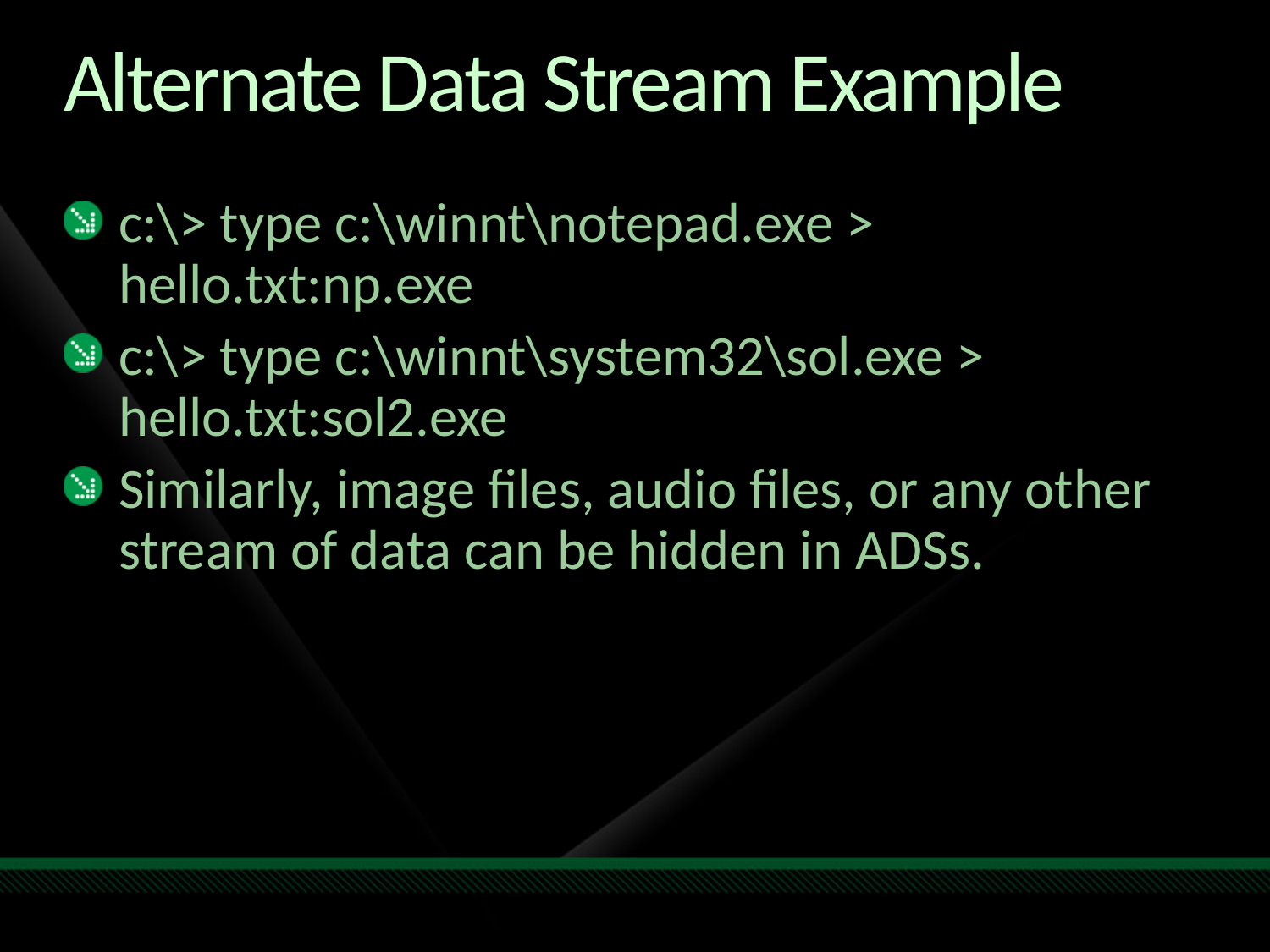

# Alternate Data Stream Example
c:\> type c:\winnt\notepad.exe > hello.txt:np.exe
c:\> type c:\winnt\system32\sol.exe > hello.txt:sol2.exe
Similarly, image files, audio files, or any other stream of data can be hidden in ADSs.